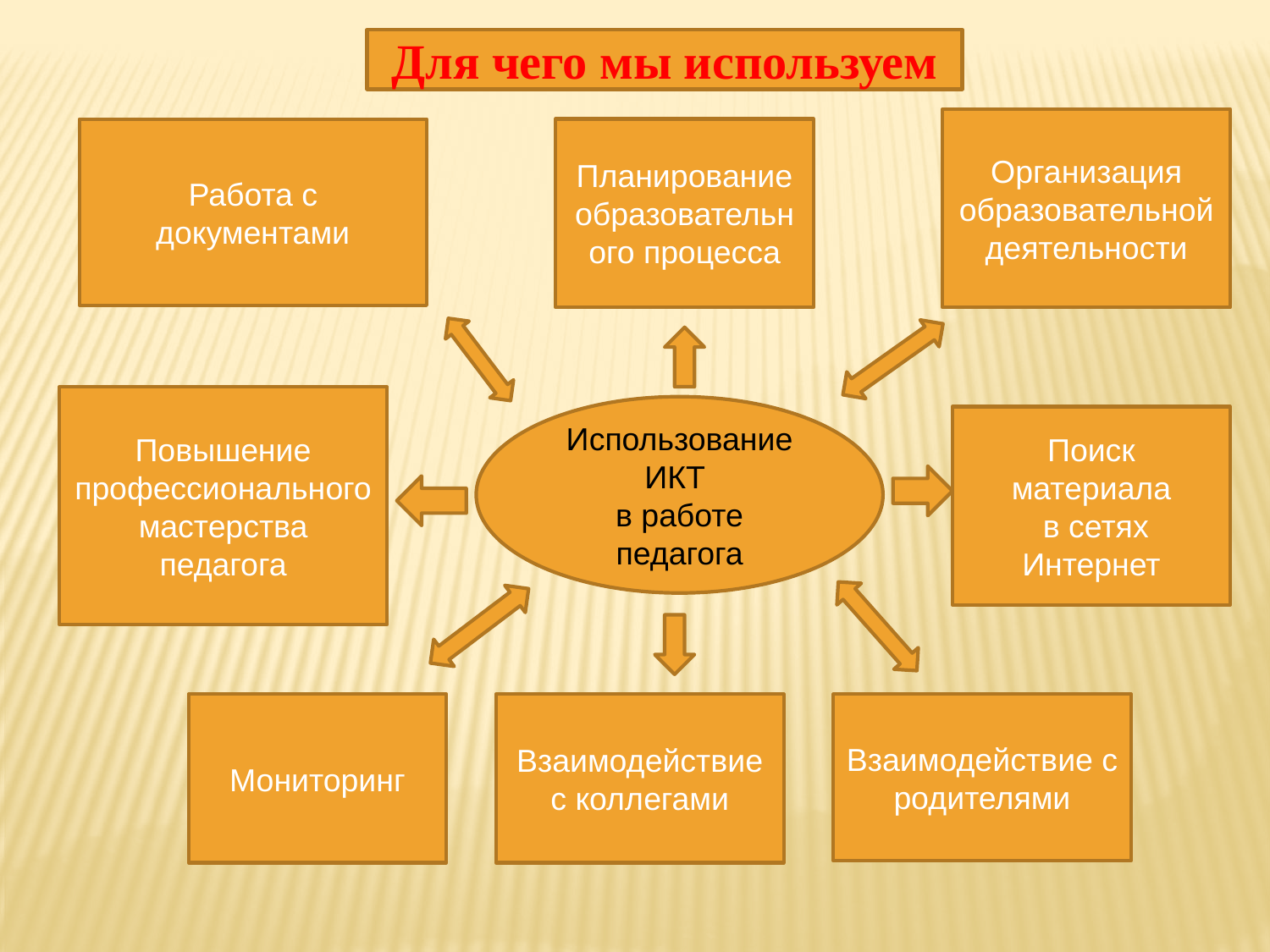

Для чего мы используем
Организация образовательной деятельности
Работа с документами
Планирование образовательного процесса

Повышение профессионального мастерства педагога
Использование ИКТ
в работе педагога
Поиск материала
 в сетях Интернет

Мониторинг
Взаимодействие с коллегами
Взаимодействие с родителями